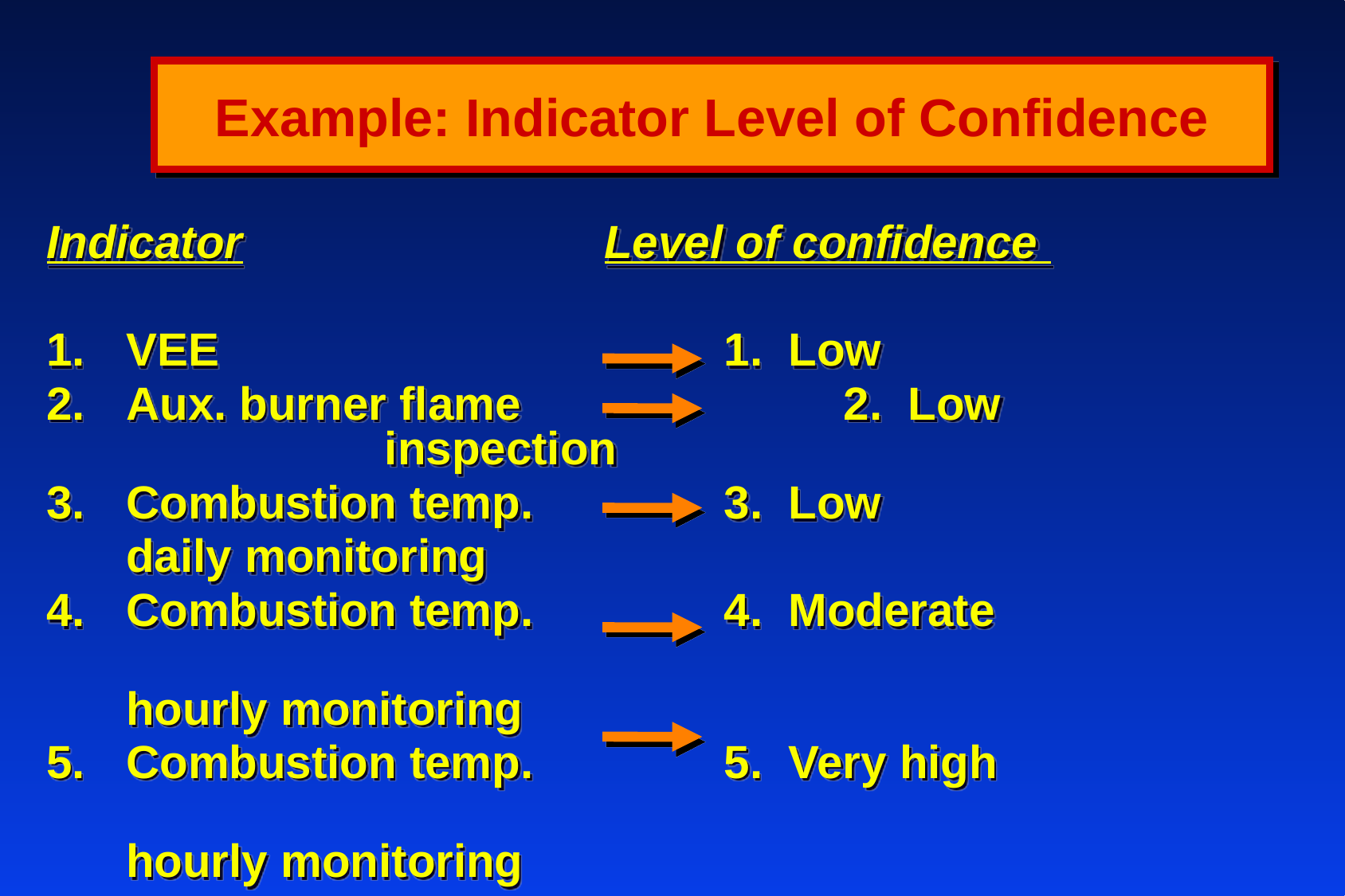

# Example: Indicator Level of Confidence
Indicator				Level of confidence

1.	VEE					1.  Low
2.	Aux. burner flame			2.  Low                                           inspection
3.	Combustion temp.		3.  Low
	daily monitoring
4.	Combustion temp.		4.  Moderate
	hourly monitoring
5.	Combustion temp.		5.  Very high
	hourly monitoring
	+  CO monitoring